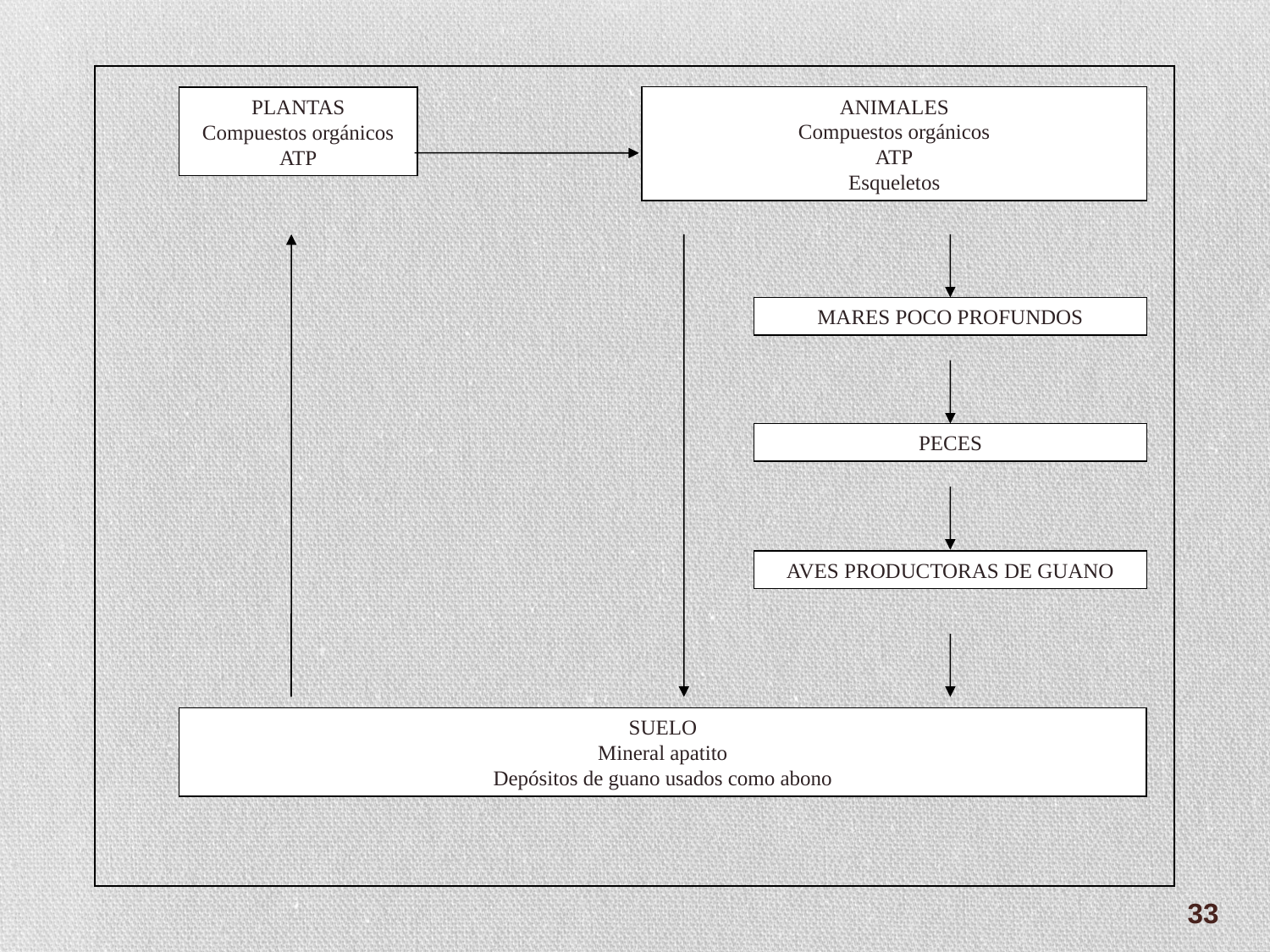

ANIMALES
Compuestos orgánicos
ATP
Esqueletos
PLANTAS
Compuestos orgánicos
ATP

MARES POCO PROFUNDOS

PECES

AVES PRODUCTORAS DE GUANO

SUELO
Mineral apatito
Depósitos de guano usados como abono
33